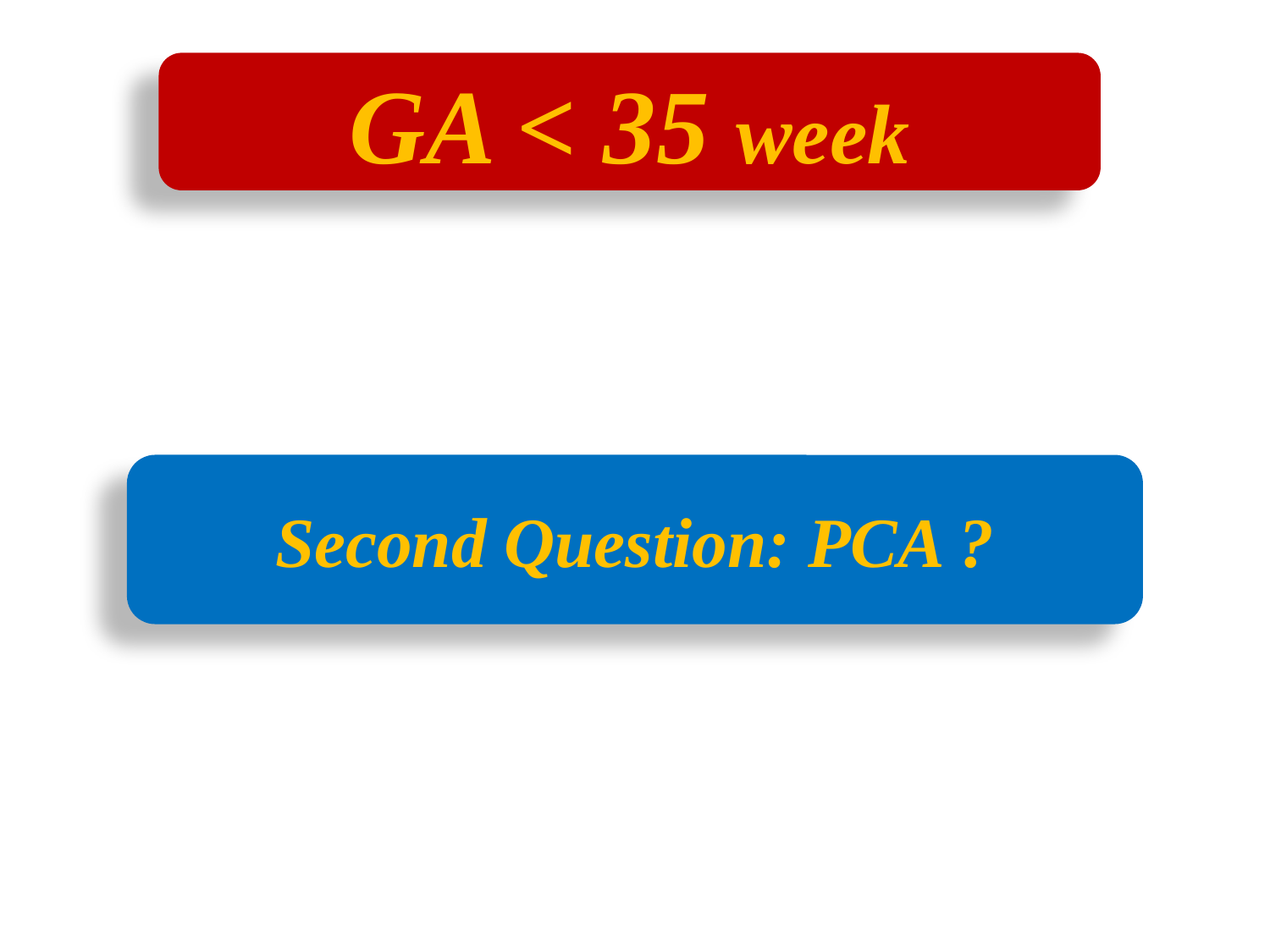

#
GA < 35 week
Second Question: PCA ?